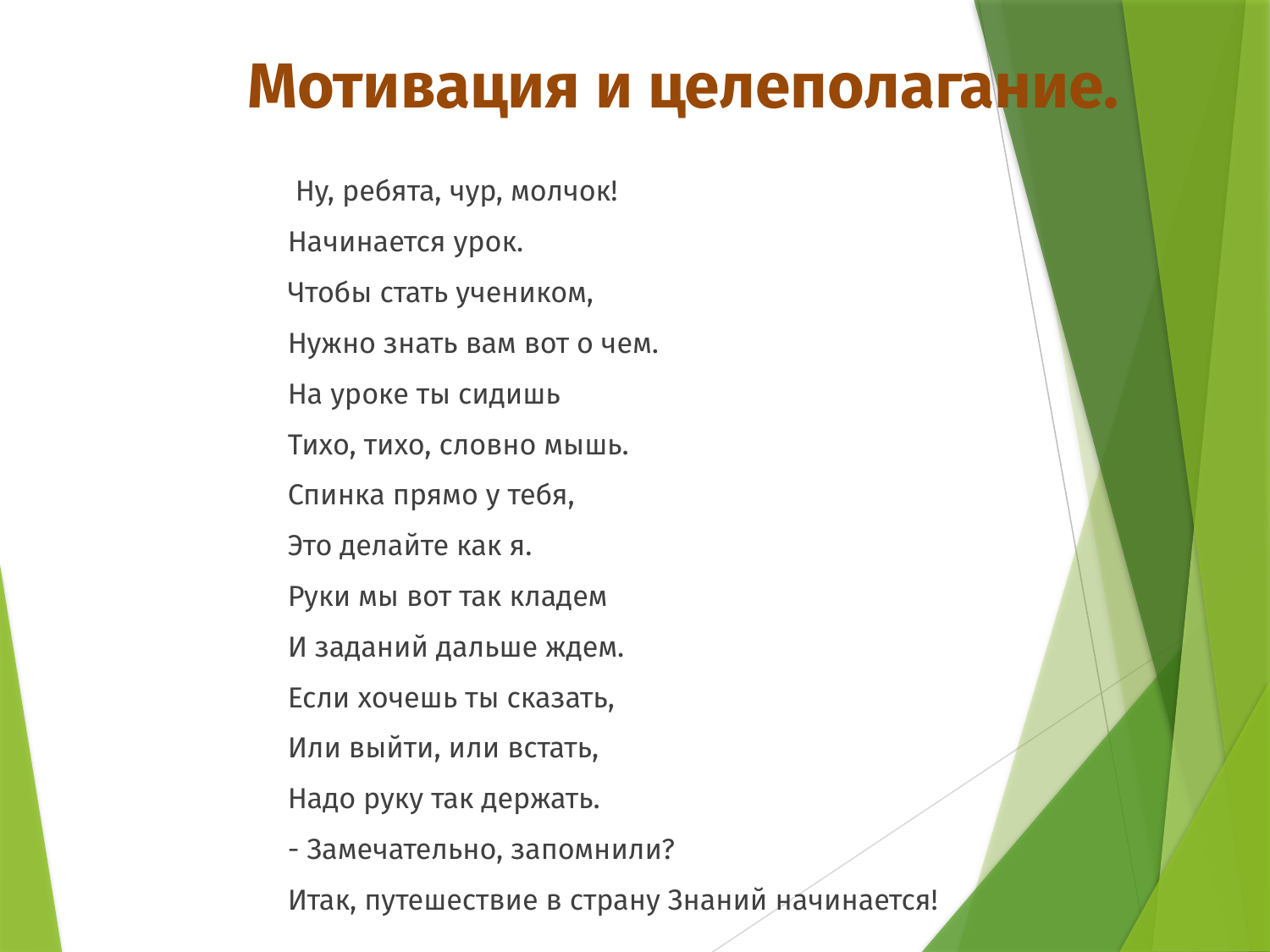

# Мотивация и целеполагание.
 Ну, ребята, чур, молчок!
Начинается урок.
Чтобы стать учеником,
Нужно знать вам вот о чем.
На уроке ты сидишь
Тихо, тихо, словно мышь.
Спинка прямо у тебя,
Это делайте как я.
Руки мы вот так кладем
И заданий дальше ждем.
Если хочешь ты сказать,
Или выйти, или встать,
Надо руку так держать.
- Замечательно, запомнили?
Итак, путешествие в страну Знаний начинается!